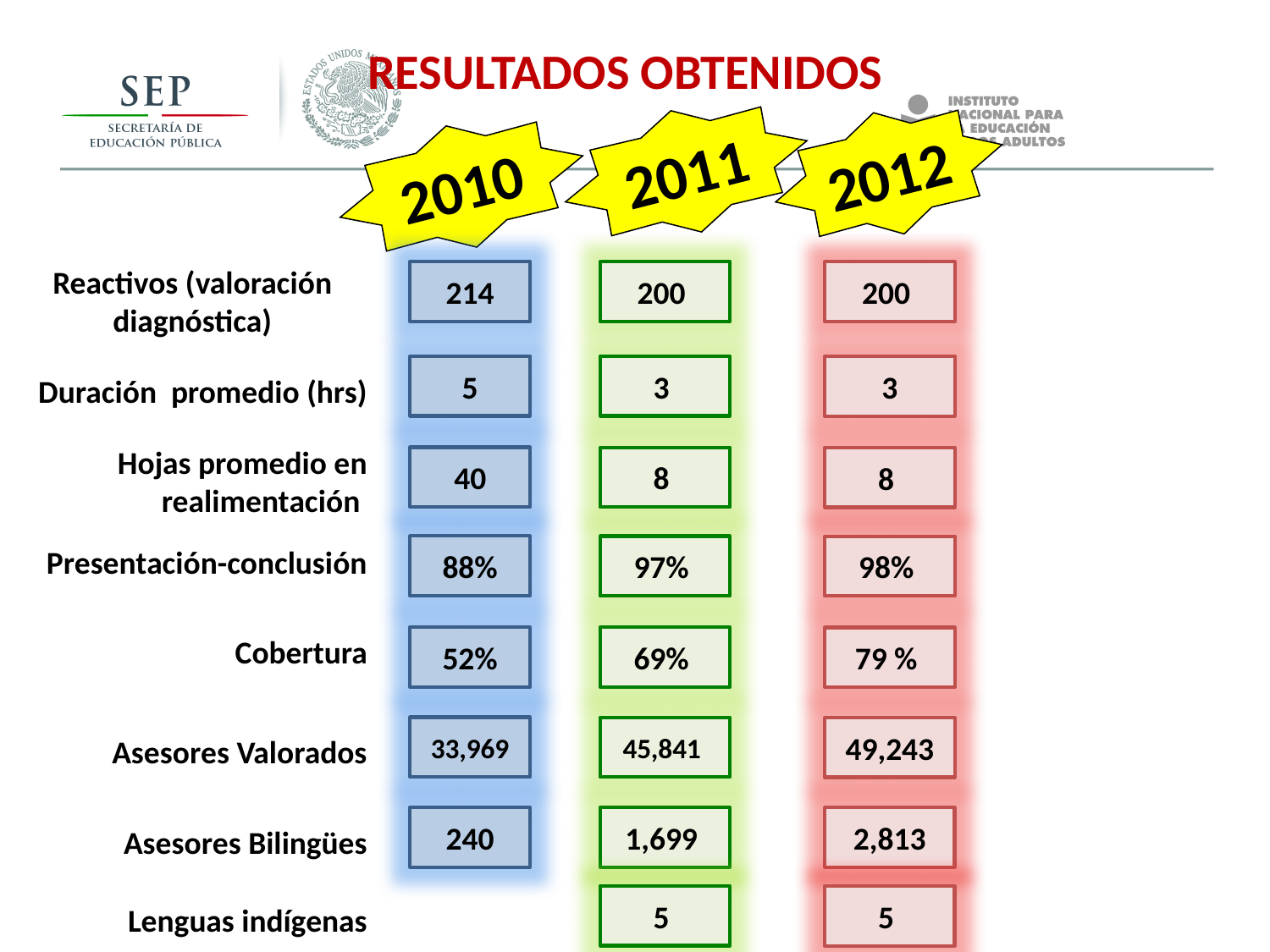

Resultados obtenidos
2011
2012
2010
Reactivos (valoración diagnóstica)
214
200
200
5
3
3
Duración  promedio (hrs)
Hojas promedio en realimentación
40
8
8
Presentación-conclusión
88%
97%
98%
Cobertura
52%
69%
79 %
33,969
45,841
49,243
Asesores Valorados
240
1,699
2,813
Asesores Bilingües
5
5
Lenguas indígenas